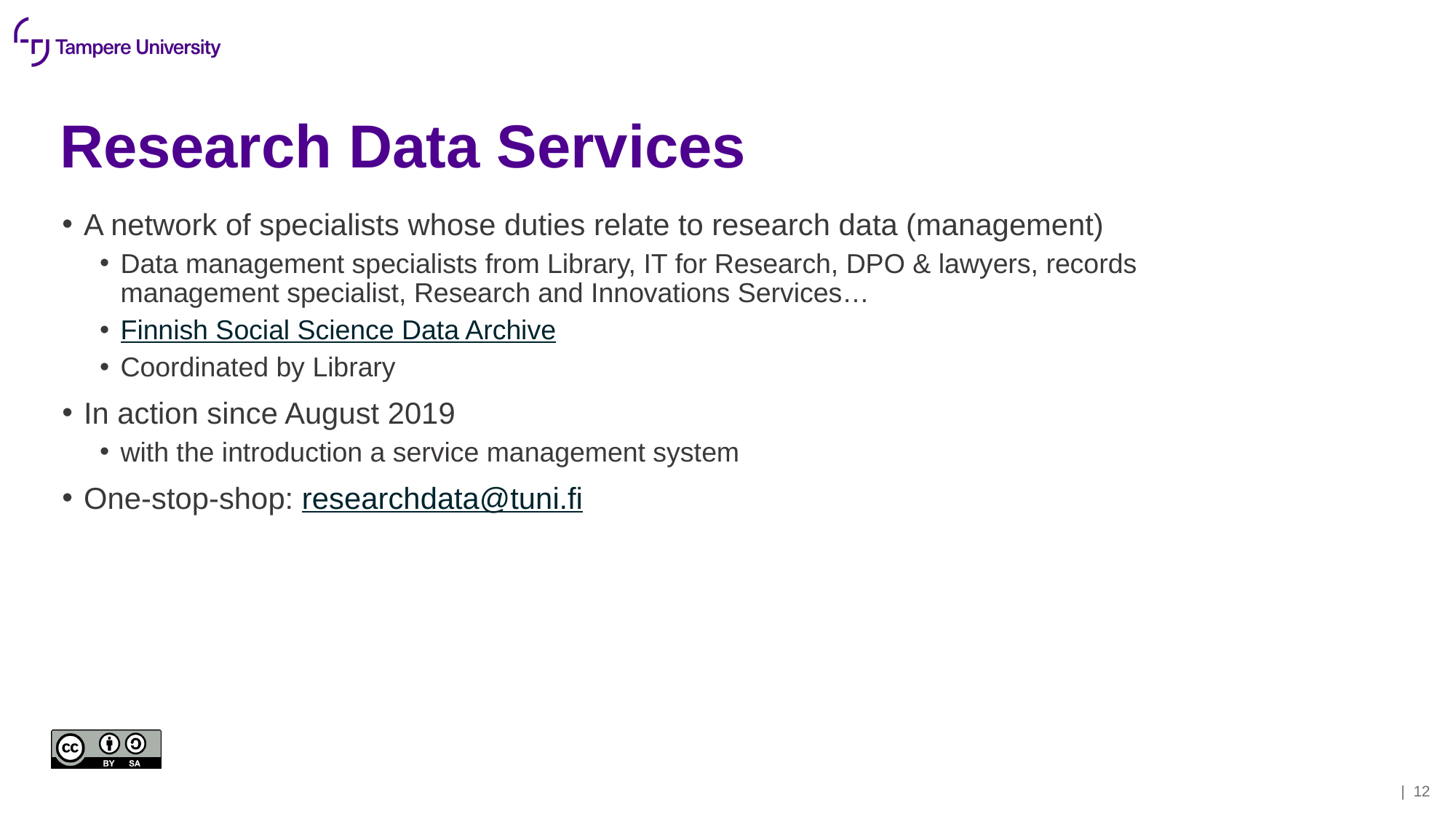

# Research Data Services
A network of specialists whose duties relate to research data (management)
Data management specialists from Library, IT for Research, DPO & lawyers, records management specialist, Research and Innovations Services…
Finnish Social Science Data Archive
Coordinated by Library
In action since August 2019
with the introduction a service management system
One-stop-shop: researchdata@tuni.fi

|  12